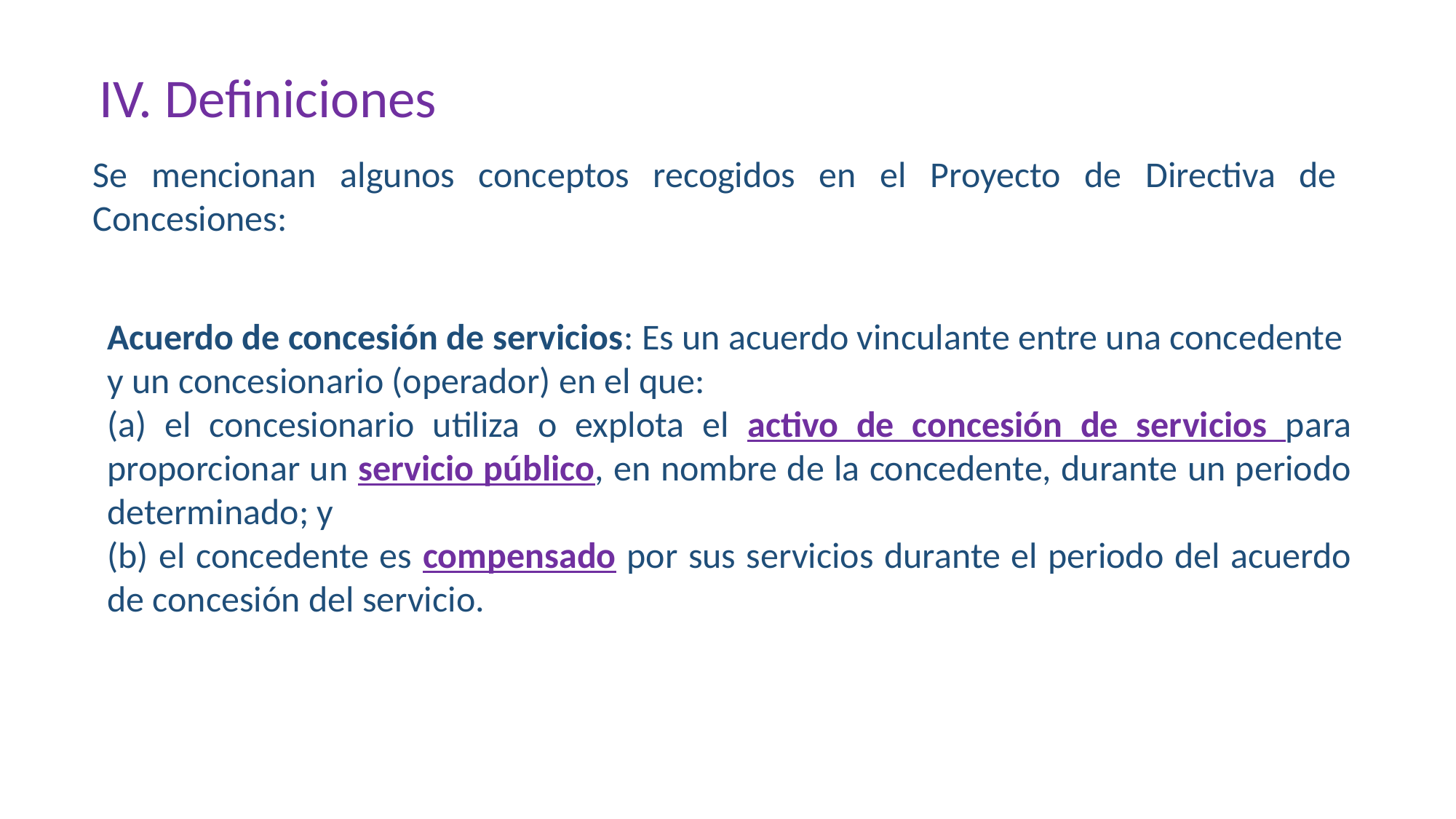

IV. Definiciones
Se mencionan algunos conceptos recogidos en el Proyecto de Directiva de Concesiones:
Acuerdo de concesión de servicios: Es un acuerdo vinculante entre una concedente y un concesionario (operador) en el que:
(a) el concesionario utiliza o explota el activo de concesión de servicios para proporcionar un servicio público, en nombre de la concedente, durante un periodo determinado; y
(b) el concedente es compensado por sus servicios durante el periodo del acuerdo de concesión del servicio.